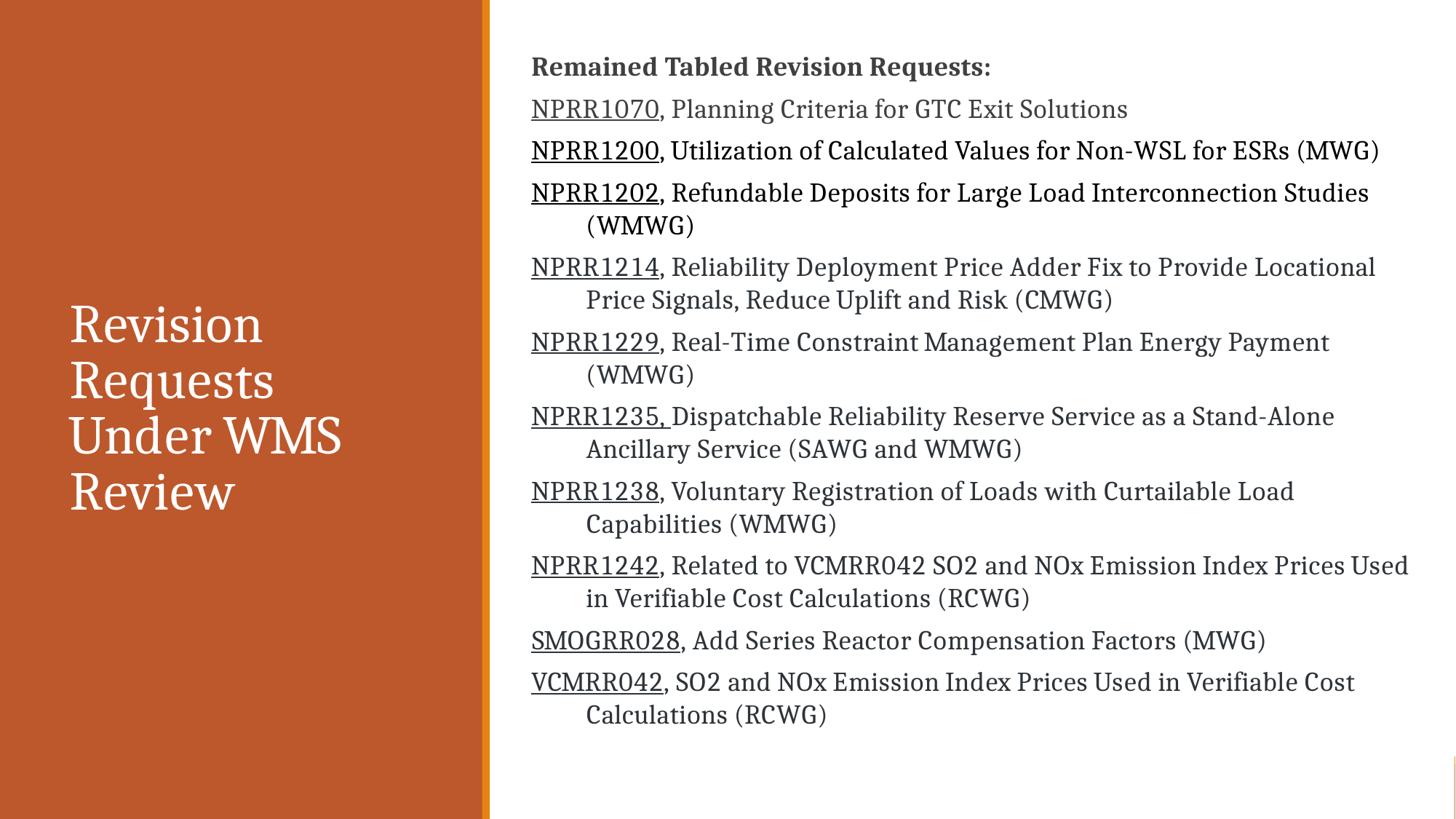

Remained Tabled Revision Requests:
NPRR1070, Planning Criteria for GTC Exit Solutions
NPRR1200, Utilization of Calculated Values for Non-WSL for ESRs (MWG)
NPRR1202, Refundable Deposits for Large Load Interconnection Studies (WMWG)
NPRR1214, Reliability Deployment Price Adder Fix to Provide Locational Price Signals, Reduce Uplift and Risk (CMWG)
NPRR1229, Real-Time Constraint Management Plan Energy Payment (WMWG)
NPRR1235, Dispatchable Reliability Reserve Service as a Stand-Alone Ancillary Service (SAWG and WMWG)
NPRR1238, Voluntary Registration of Loads with Curtailable Load Capabilities (WMWG)
NPRR1242, Related to VCMRR042 SO2 and NOx Emission Index Prices Used in Verifiable Cost Calculations (RCWG)
SMOGRR028, Add Series Reactor Compensation Factors (MWG)
VCMRR042, SO2 and NOx Emission Index Prices Used in Verifiable Cost Calculations (RCWG)

# Revision Requests Under WMS Review